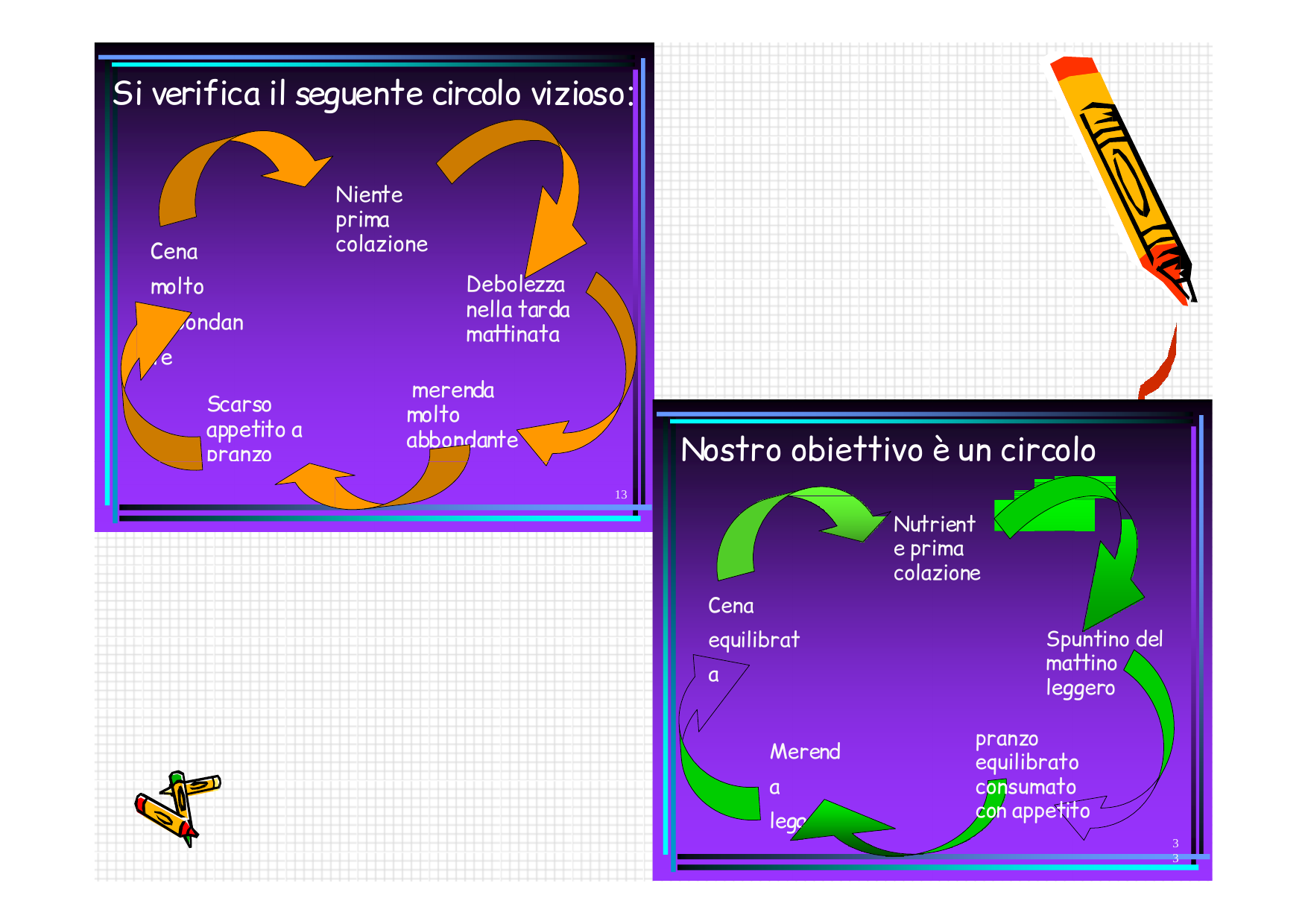

# Si verifica il seguente circolo vizioso:

Provincia Milano 1

Niente prima colazione

Cena molto abbondante

Debolezza nella tarda mattinata

merenda molto abbondante
Scarso appetito a pranzo

Nostro obiettivo è un circolo virtuoso:

13

Nutriente prima colazione

Cena equilibrata
Spuntino del mattino leggero

pranzo equilibrato consumato con appetito
Merenda leggera

prevenzione del rischio cardio-cerebro-vascolare 	85

33